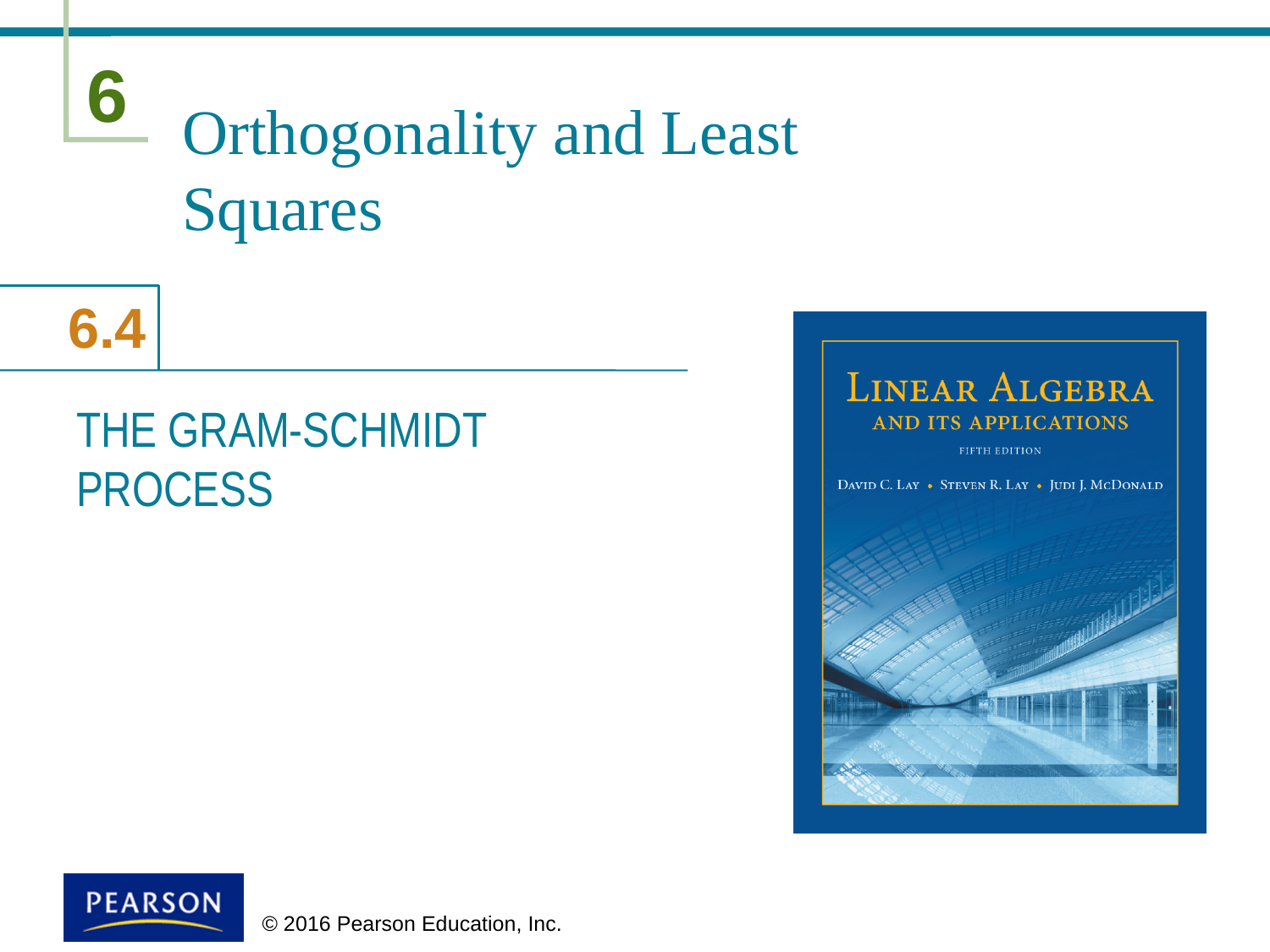

# Orthogonality and Least Squares
THE GRAM-SCHMIDT PROCESS
 © 2016 Pearson Education, Inc.